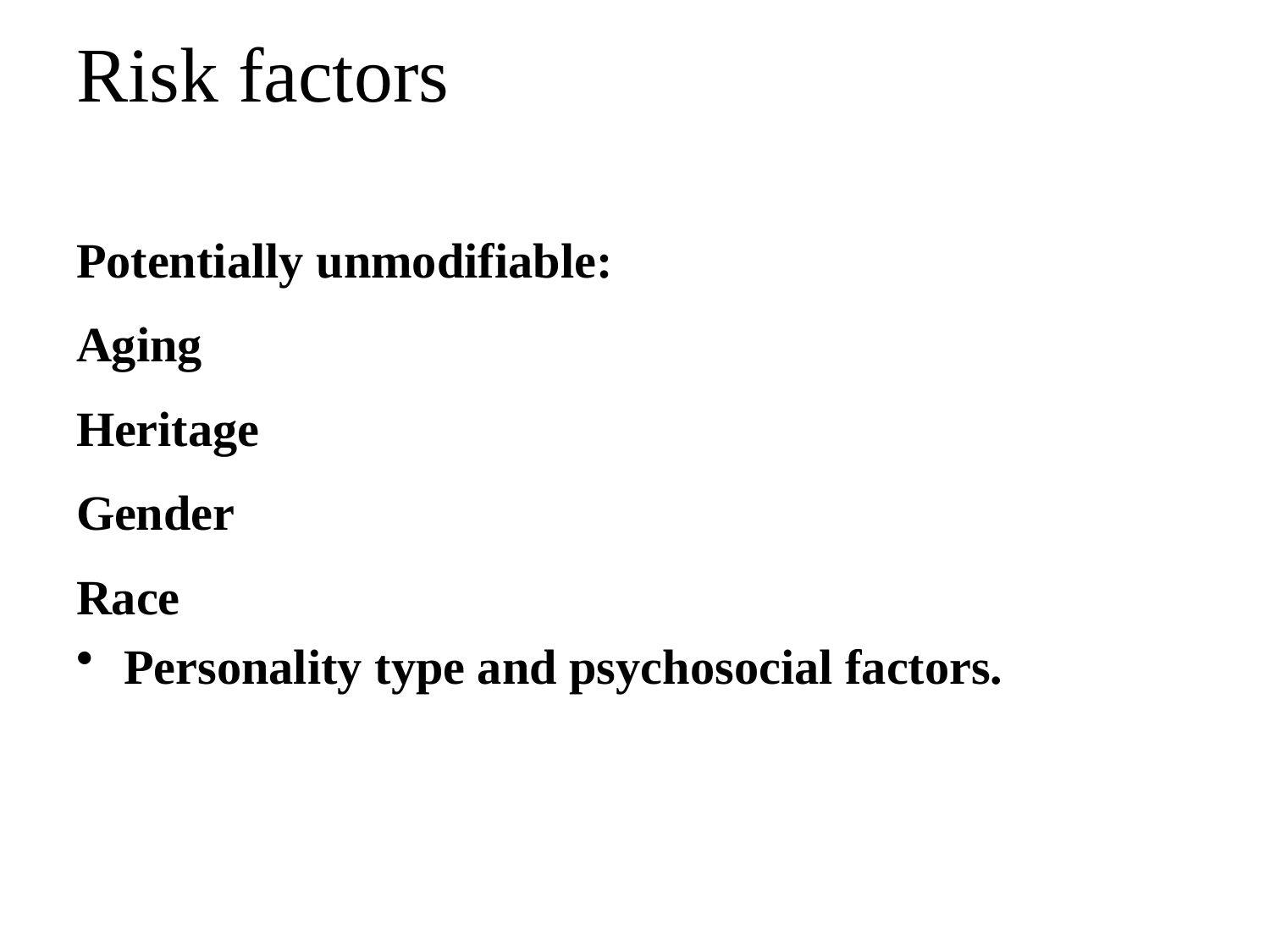

# Risk factors

Potentially unmodifiable:
Aging
Heritage
Gender
Race
Personality type and psychosocial factors.